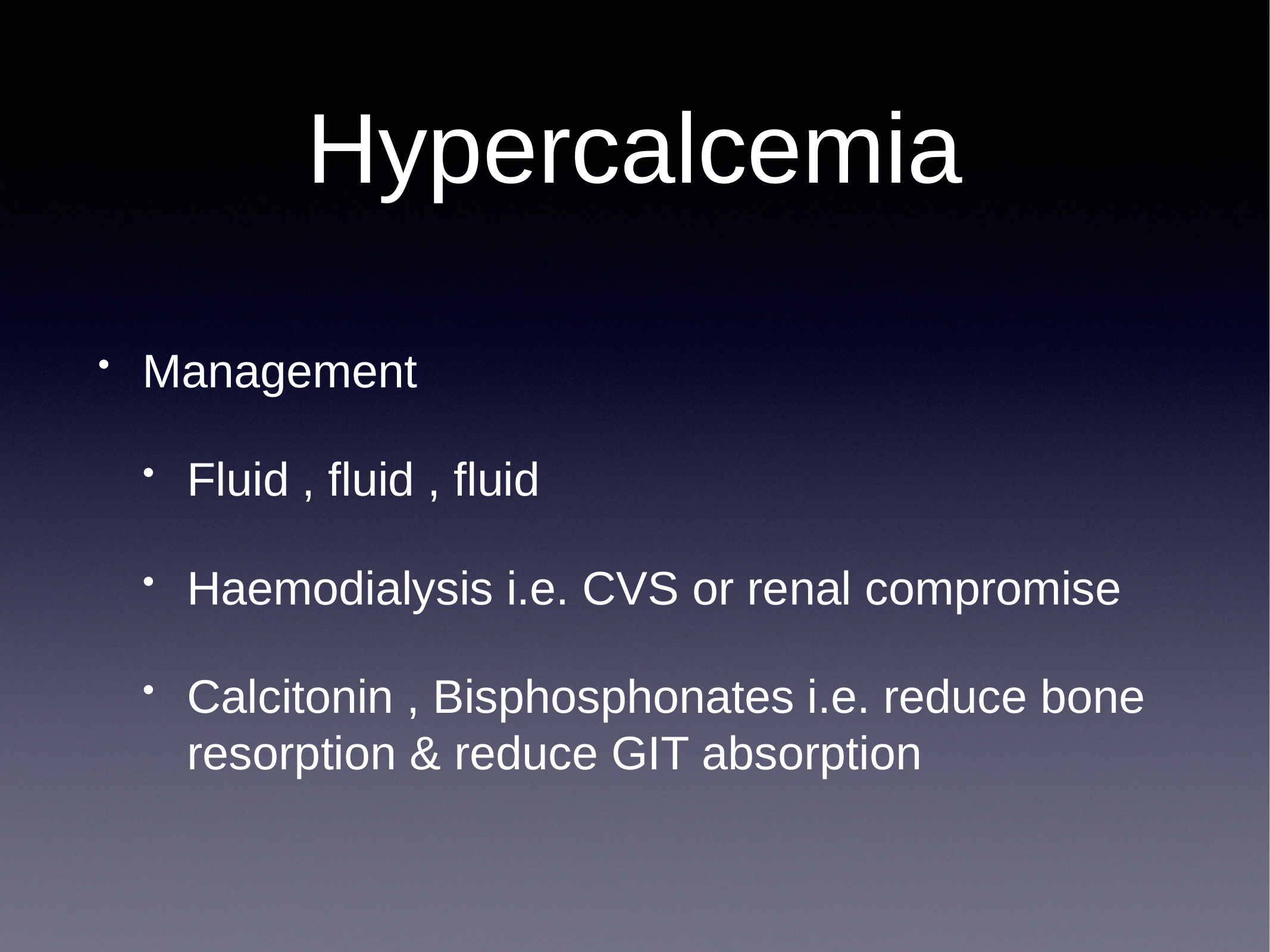

# Hypercalcemia
Management
Fluid , fluid , fluid
Haemodialysis i.e. CVS or renal compromise
Calcitonin , Bisphosphonates i.e. reduce bone resorption & reduce GIT absorption